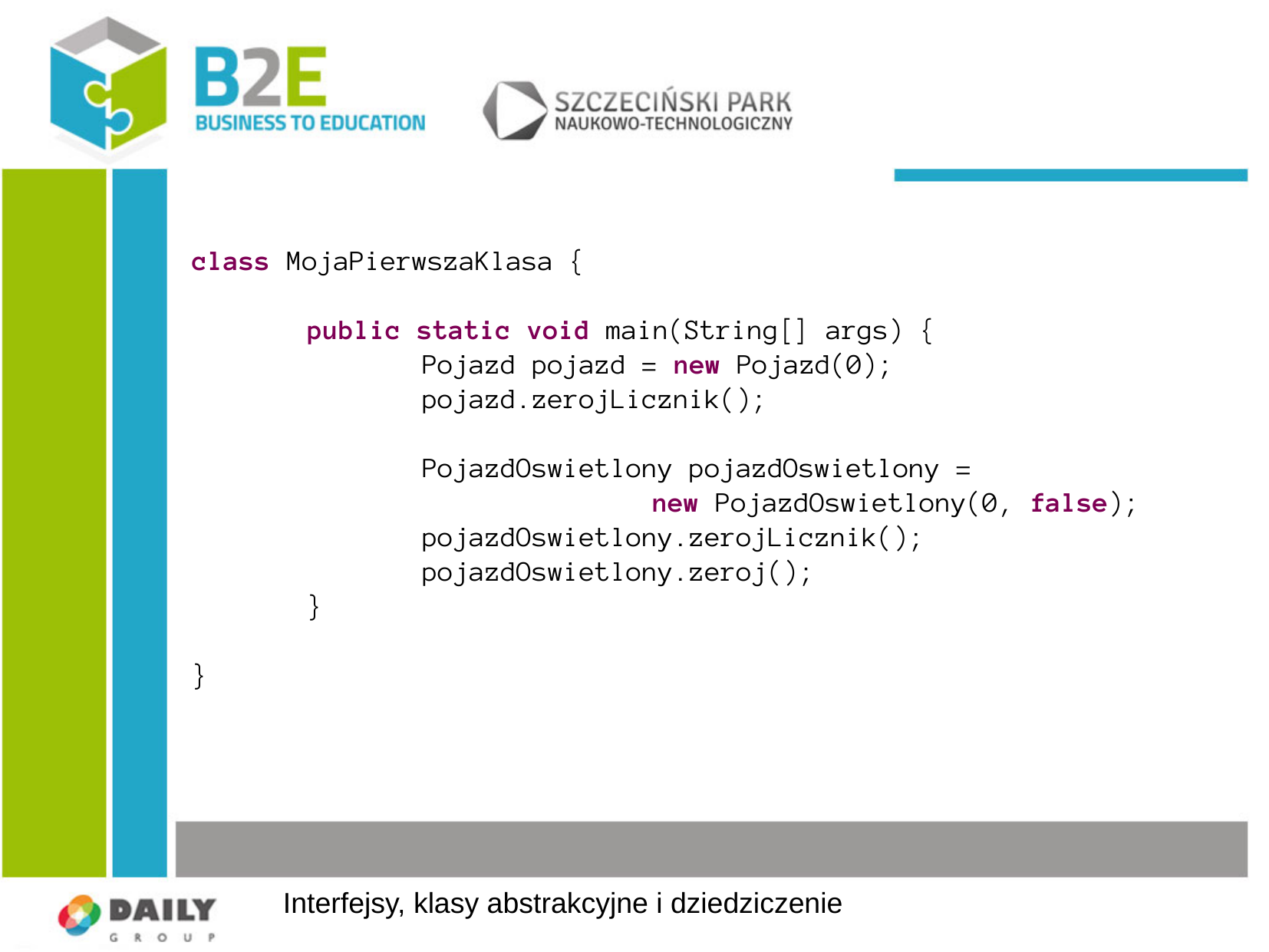

class MojaPierwszaKlasa {

	public static void main(String[] args) {
		Pojazd pojazd = new Pojazd(0);
		pojazd.zerojLicznik();

		PojazdOswietlony pojazdOswietlony =
				new PojazdOswietlony(0, false);
		pojazdOswietlony.zerojLicznik();
		pojazdOswietlony.zeroj();
	}

}
Interfejsy, klasy abstrakcyjne i dziedziczenie